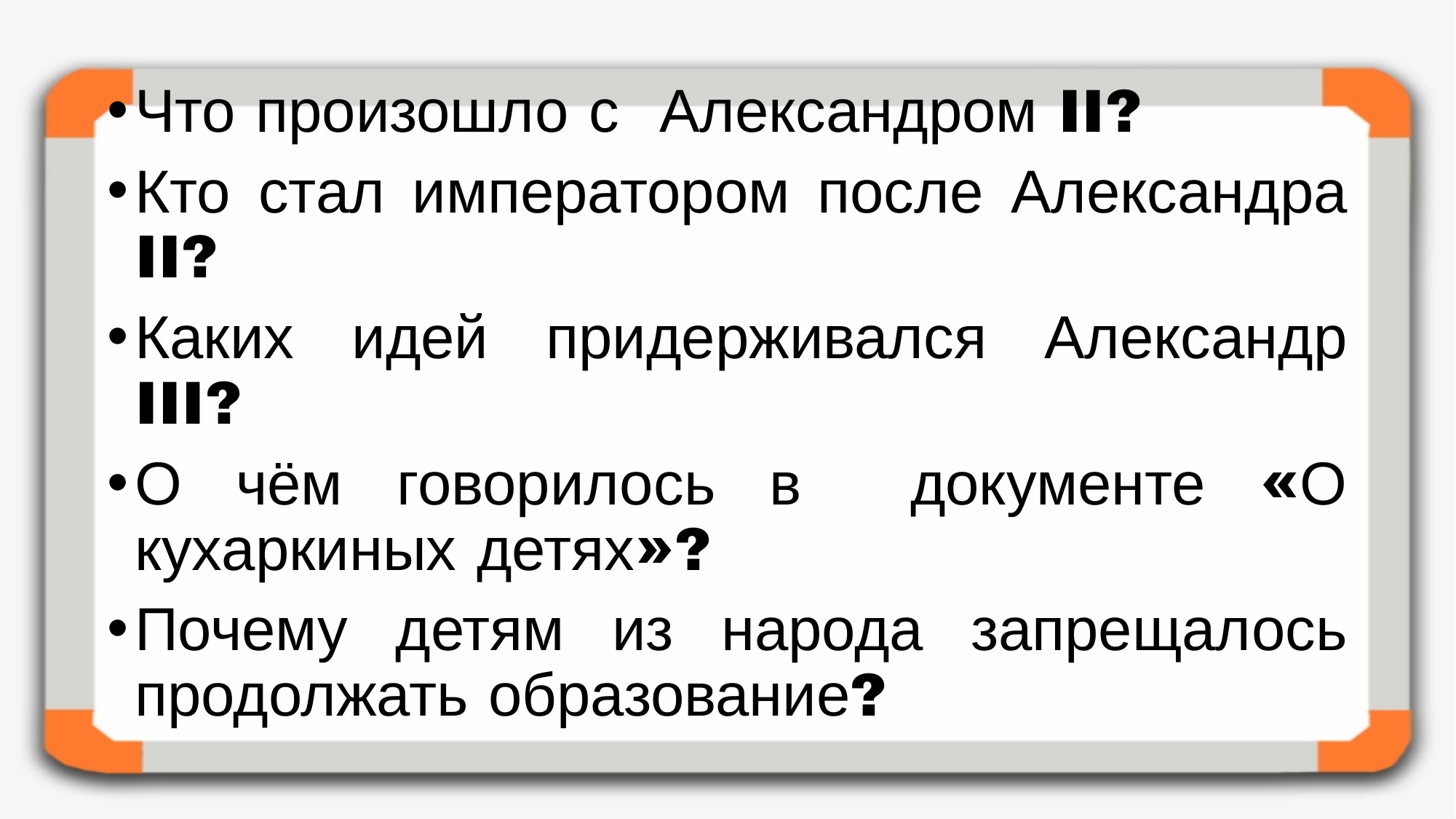

Что произошло с  Александром II?
Кто стал императором после Александра II?
Каких идей придерживался Александр III?
О чём говорилось в  документе «О кухаркиных детях»?
Почему детям из народа запрещалось продолжать образование?